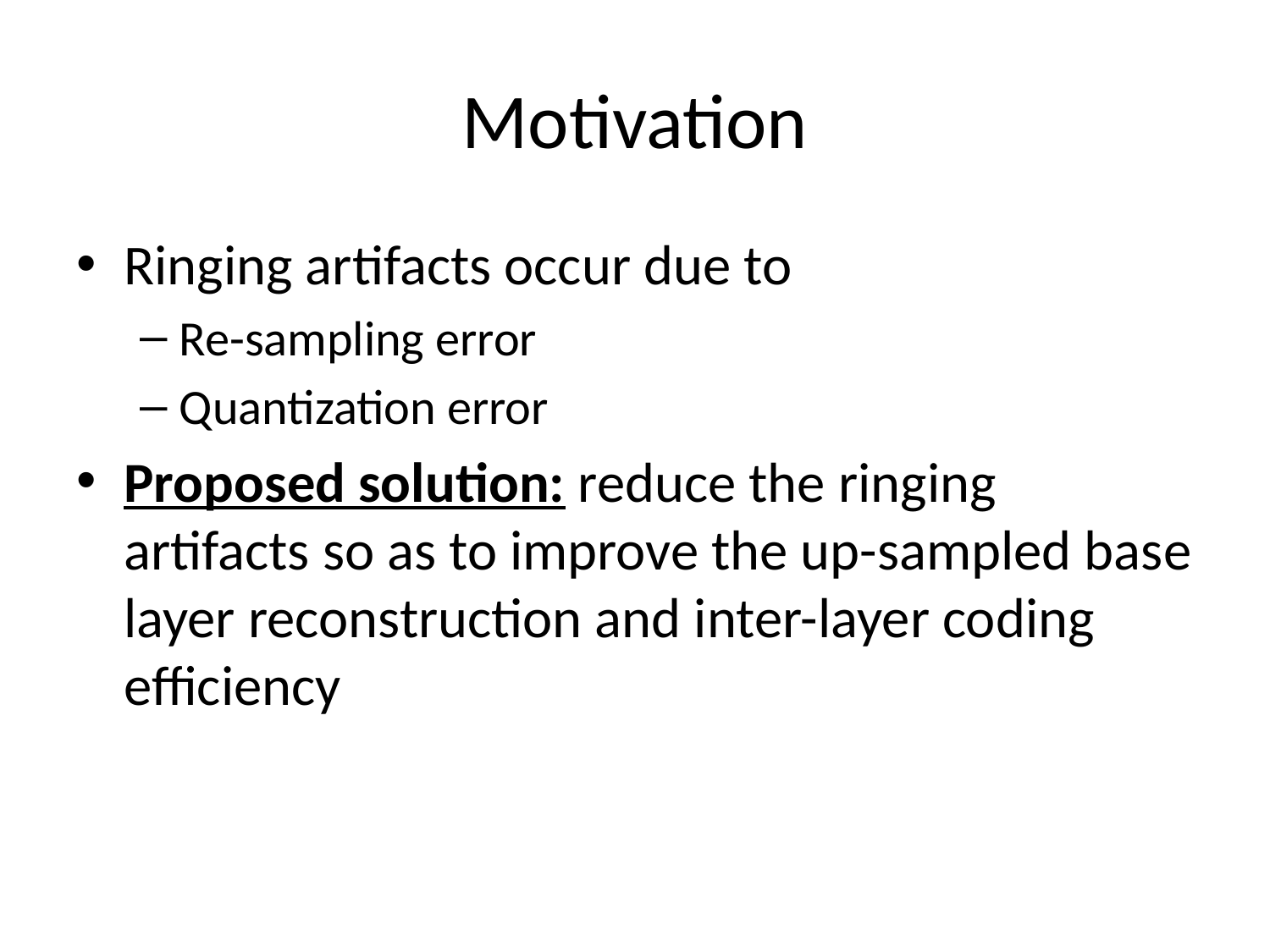

# Motivation
Ringing artifacts occur due to
Re-sampling error
Quantization error
Proposed solution: reduce the ringing artifacts so as to improve the up-sampled base layer reconstruction and inter-layer coding efficiency